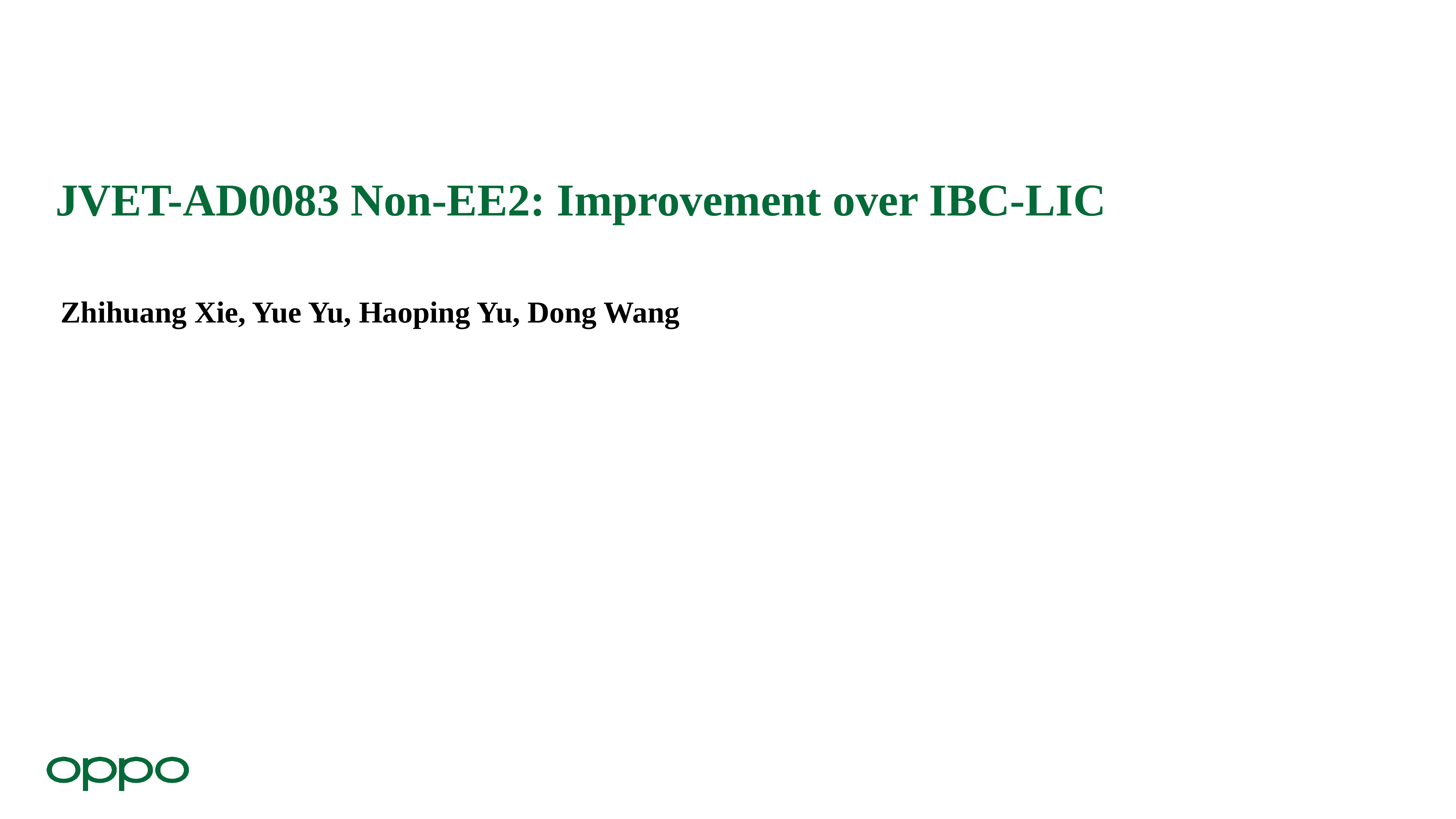

# JVET-AD0083 Non-EE2: Improvement over IBC-LIC
Zhihuang Xie, Yue Yu, Haoping Yu, Dong Wang